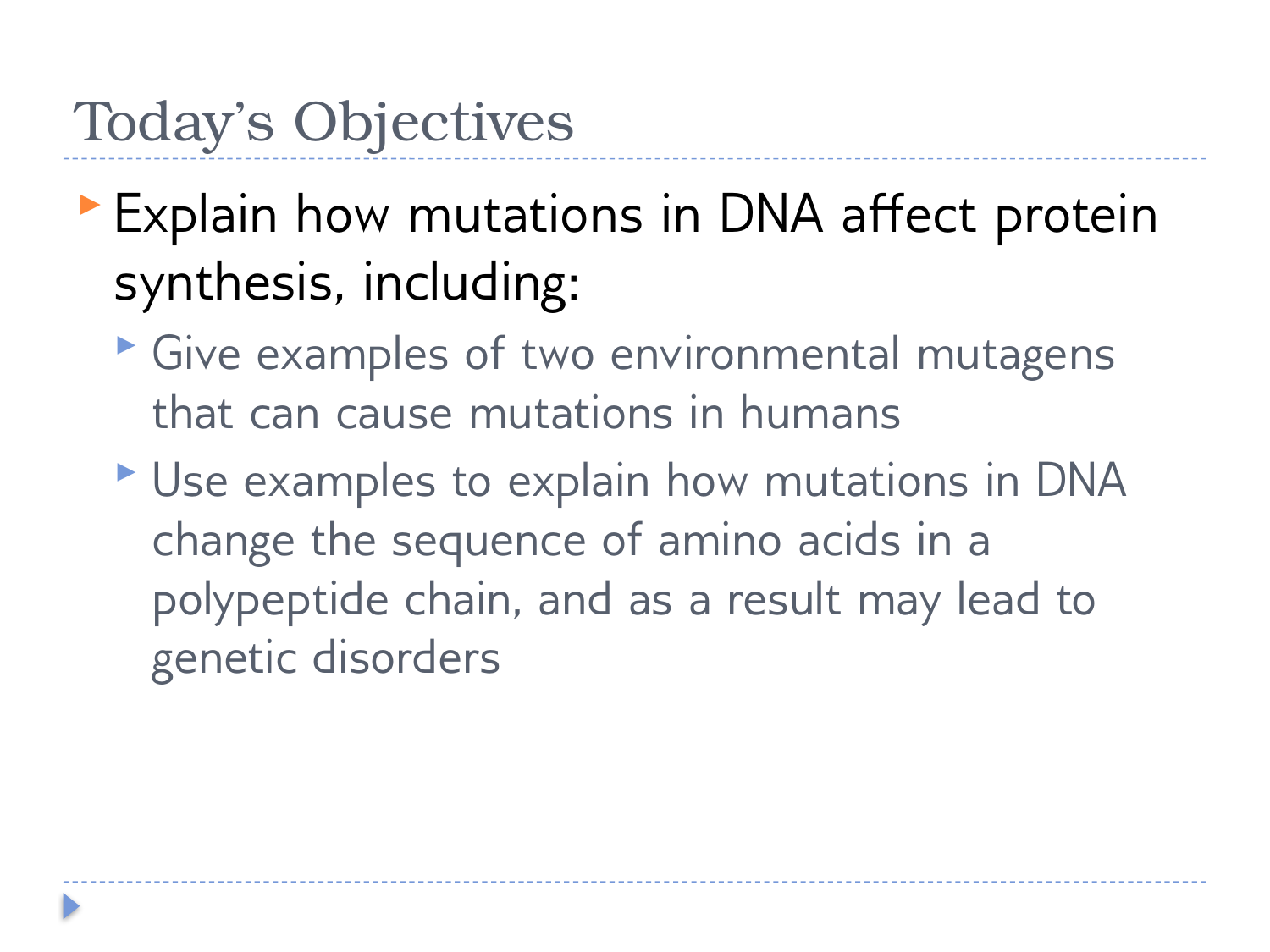

# Today’s Objectives
Explain how mutations in DNA affect protein synthesis, including:
Give examples of two environmental mutagens that can cause mutations in humans
Use examples to explain how mutations in DNA change the sequence of amino acids in a polypeptide chain, and as a result may lead to genetic disorders